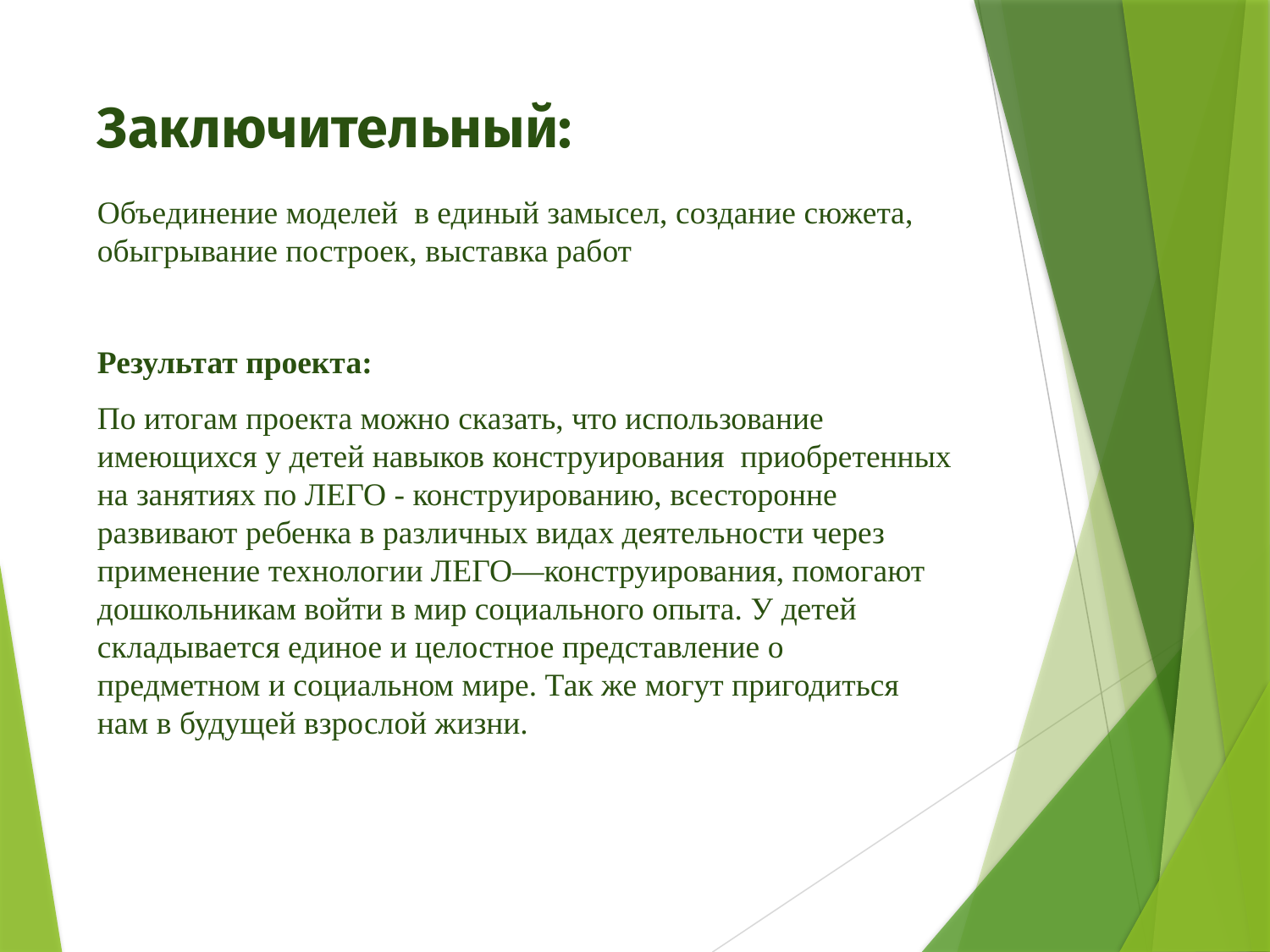

# Заключительный:
Объединение моделей  в единый замысел, создание сюжета, обыгрывание построек, выставка работ

Результат проекта:
По итогам проекта можно сказать, что использование имеющихся у детей навыков конструирования  приобретенных на занятиях по ЛЕГО - конструированию, всесторонне развивают ребенка в различных видах деятельности через применение технологии ЛЕГО—конструирования, помогают дошкольникам войти в мир социального опыта. У детей складывается единое и целостное представление о предметном и социальном мире. Так же могут пригодиться нам в будущей взрослой жизни.